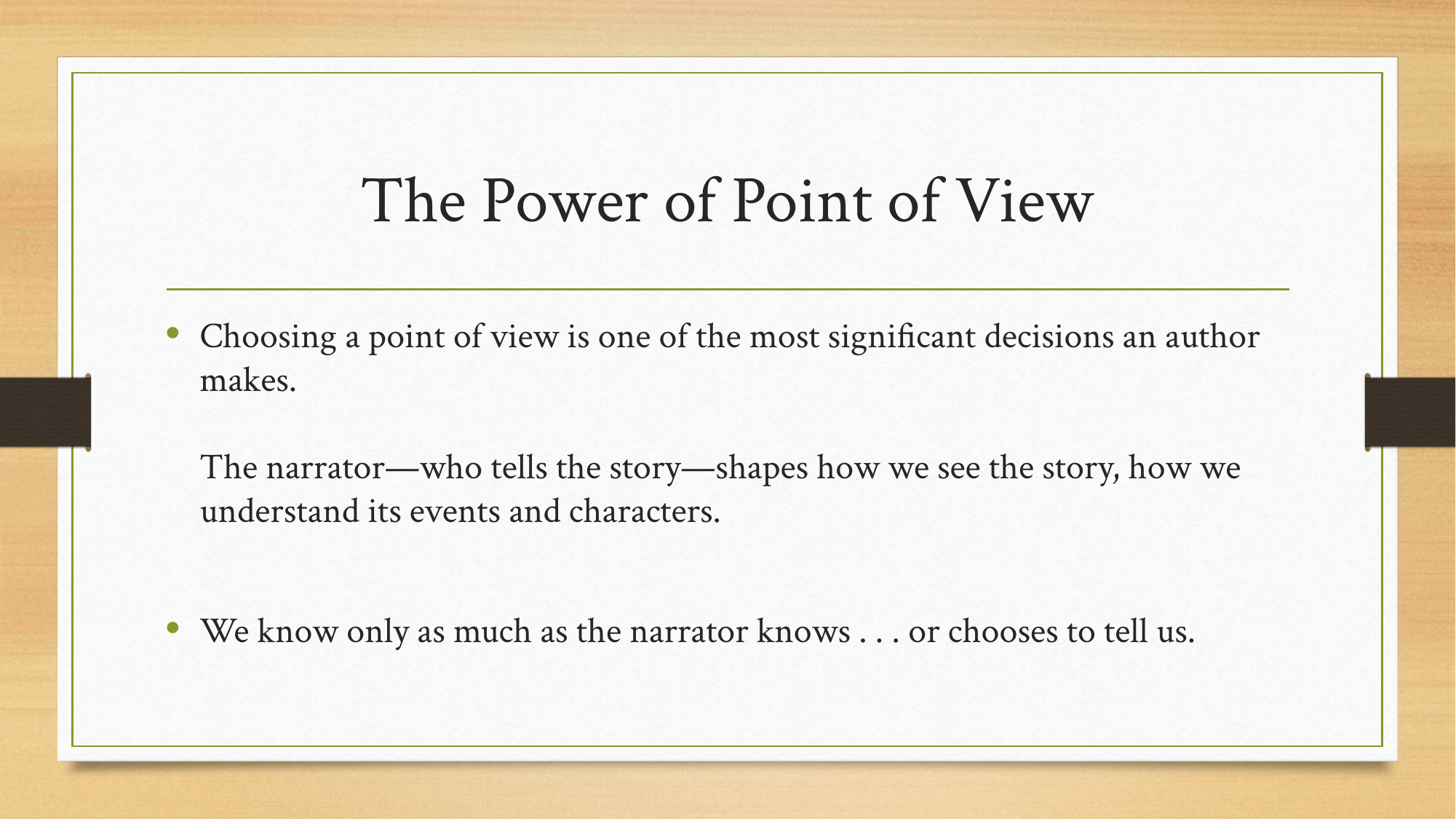

# The Power of Point of View
Choosing a point of view is one of the most significant decisions an author makes.
The narrator—who tells the story—shapes how we see the story, how we understand its events and characters.

We know only as much as the narrator knows . . . or chooses to tell us.